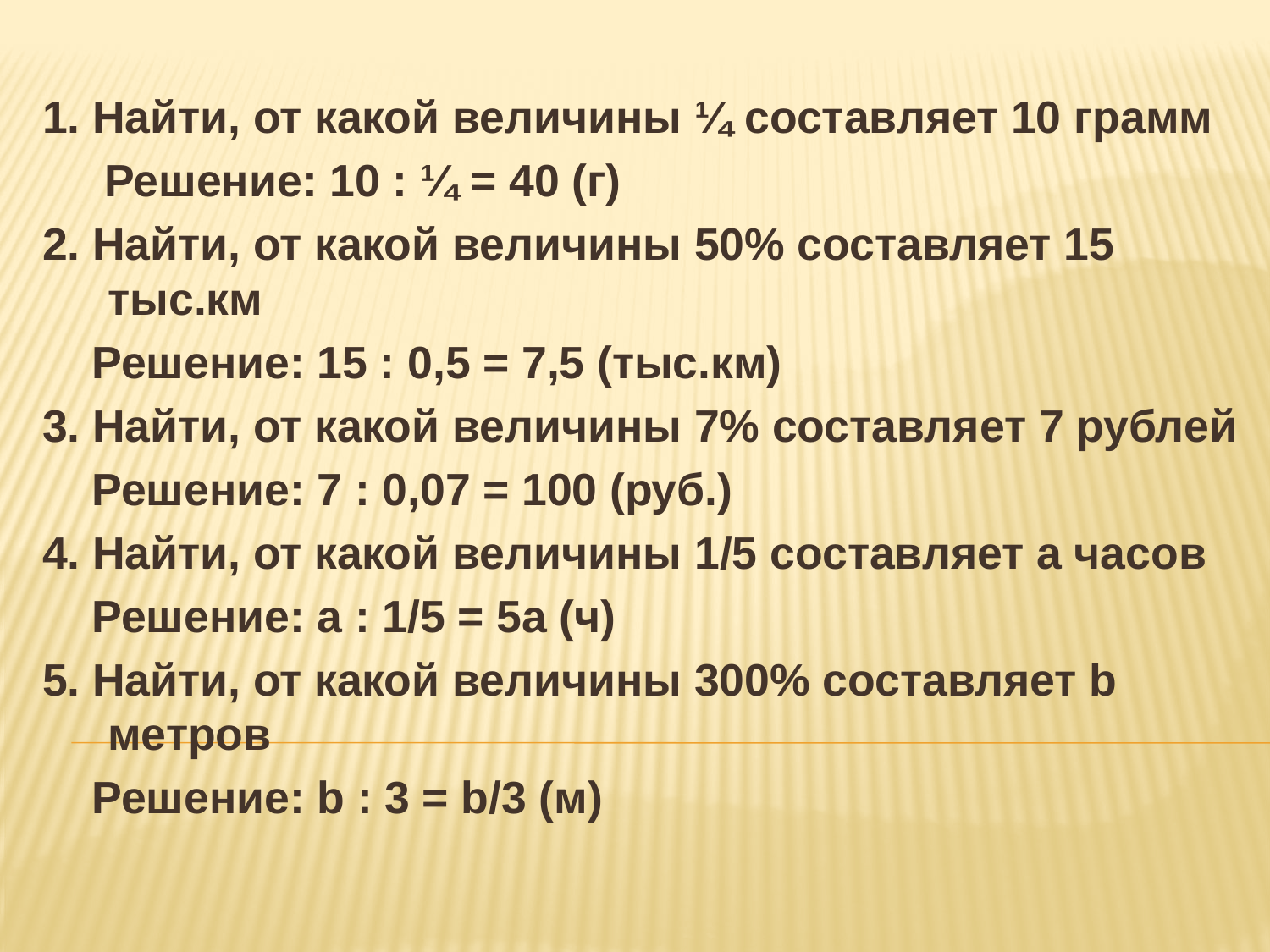

#
1. Найти, от какой величины ¼ составляет 10 грамм
     Решение: 10 : ¼ = 40 (г)
2. Найти, от какой величины 50% составляет 15 тыс.км
    Решение: 15 : 0,5 = 7,5 (тыс.км)
3. Найти, от какой величины 7% составляет 7 рублей
    Решение: 7 : 0,07 = 100 (руб.)
4. Найти, от какой величины 1/5 составляет а часов
    Решение: а : 1/5 = 5a (ч)
5. Найти, от какой величины 300% составляет b метров
    Решение: b : 3 = b/3 (м)